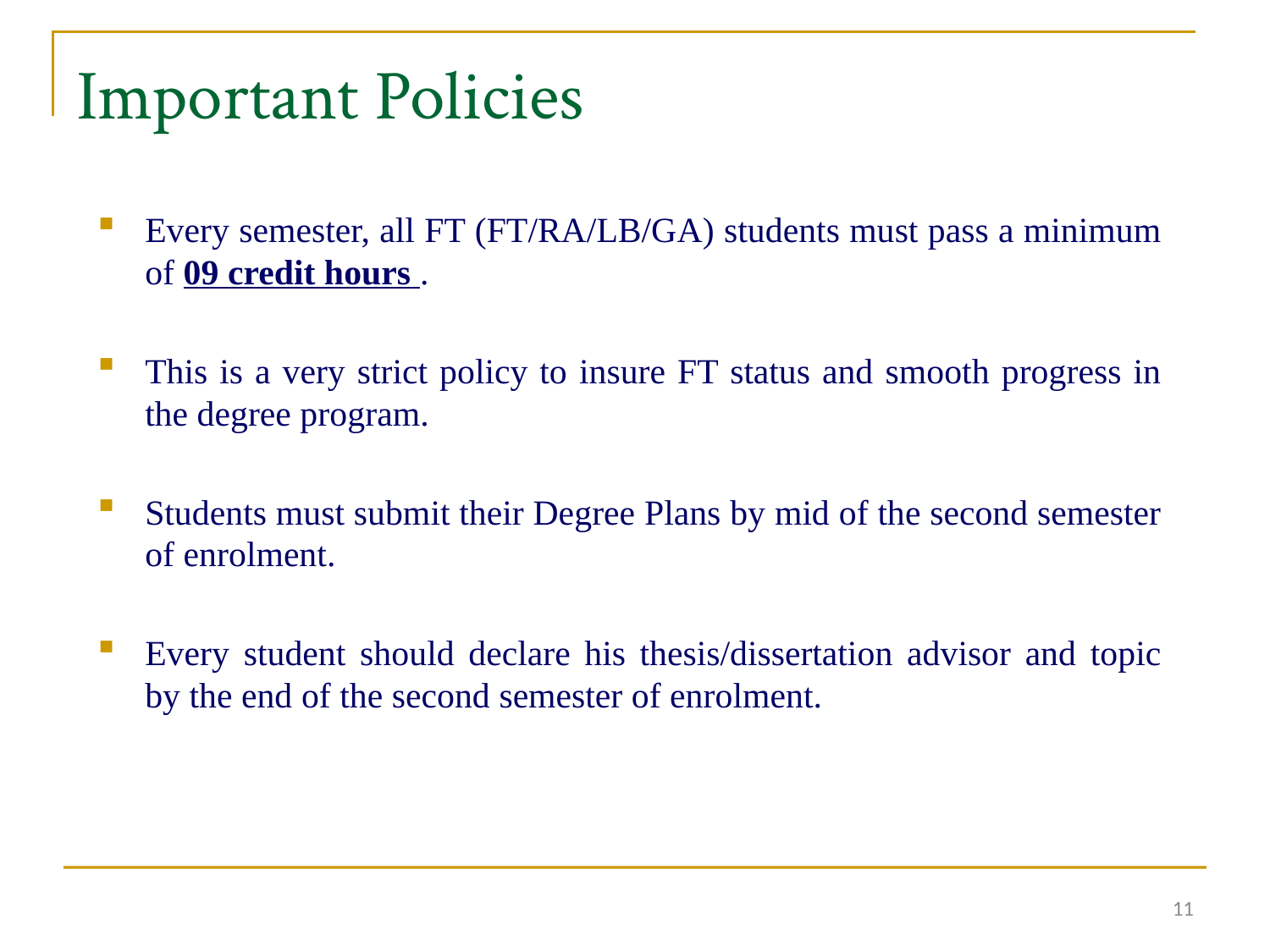

Important Policies
Every semester, all FT (FT/RA/LB/GA) students must pass a minimum of 09 credit hours .

This is a very strict policy to insure FT status and smooth progress in the degree program.

Students must submit their Degree Plans by mid of the second semester of enrolment.

Every student should declare his thesis/dissertation advisor and topic by the end of the second semester of enrolment.

11